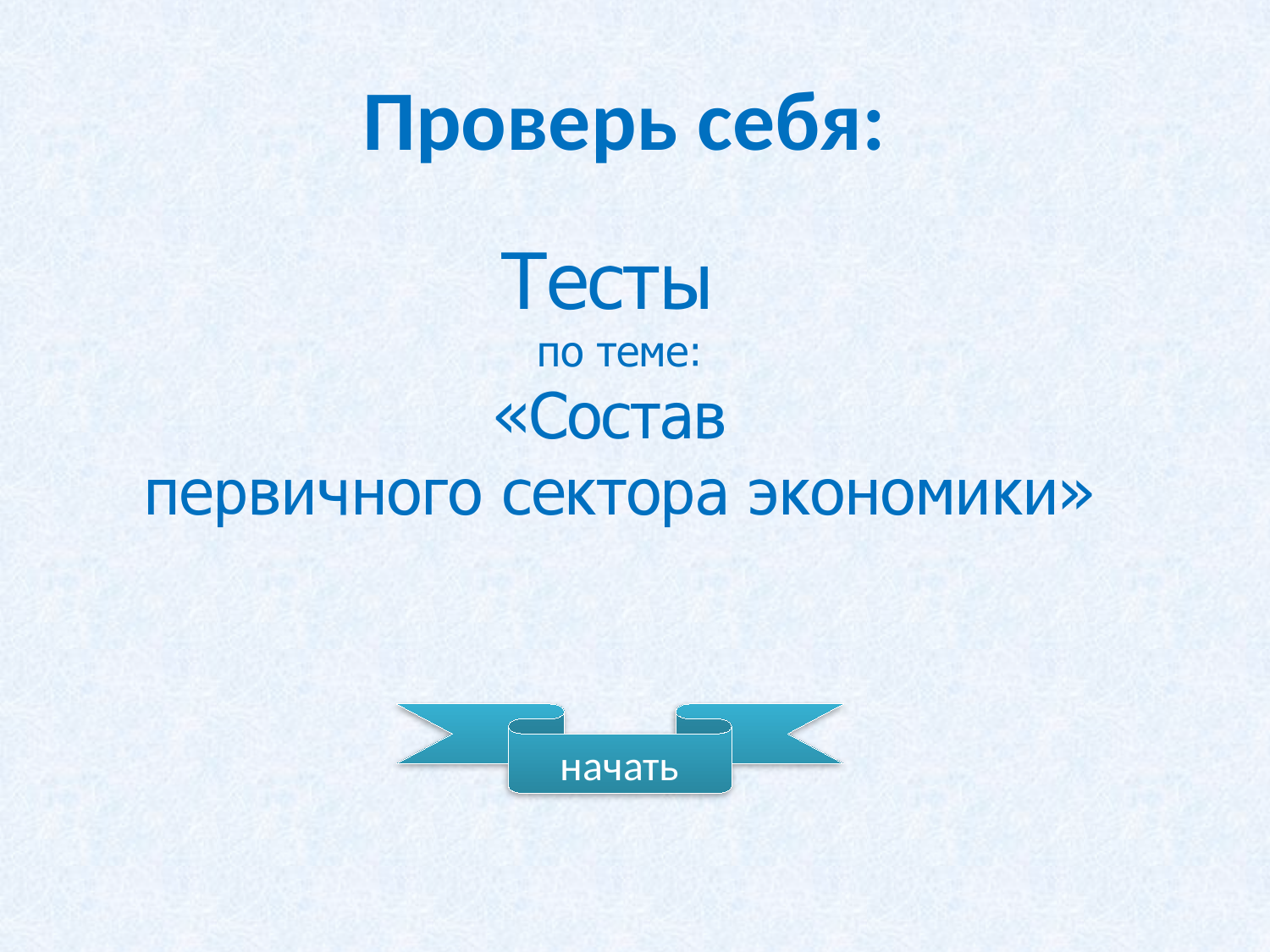

Проверь себя:
# Тесты по теме: «Состав первичного сектора экономики»
начать